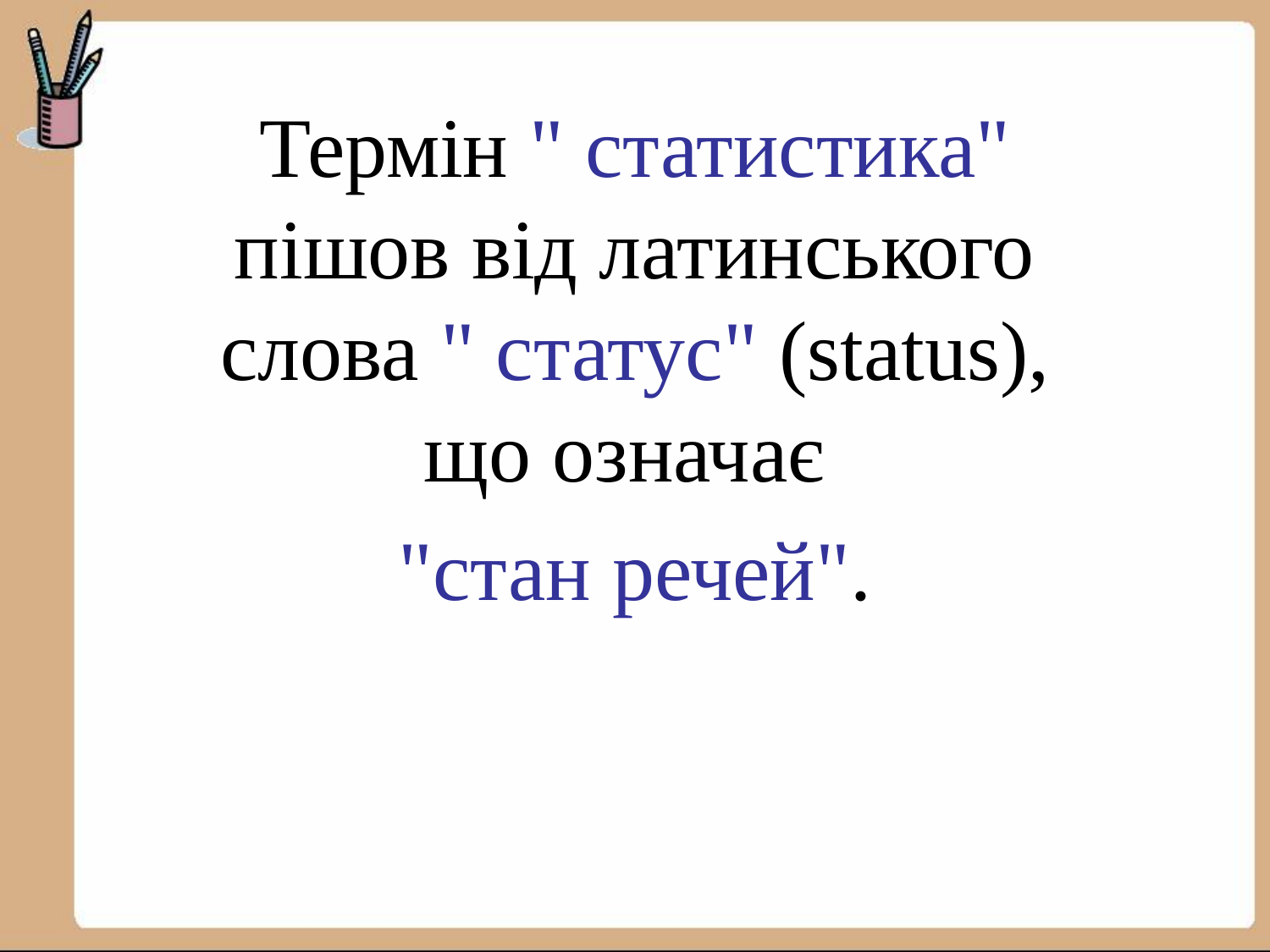

Термін " статистика" пішов від латинського слова " статус" (status), що означає
"стан речей".